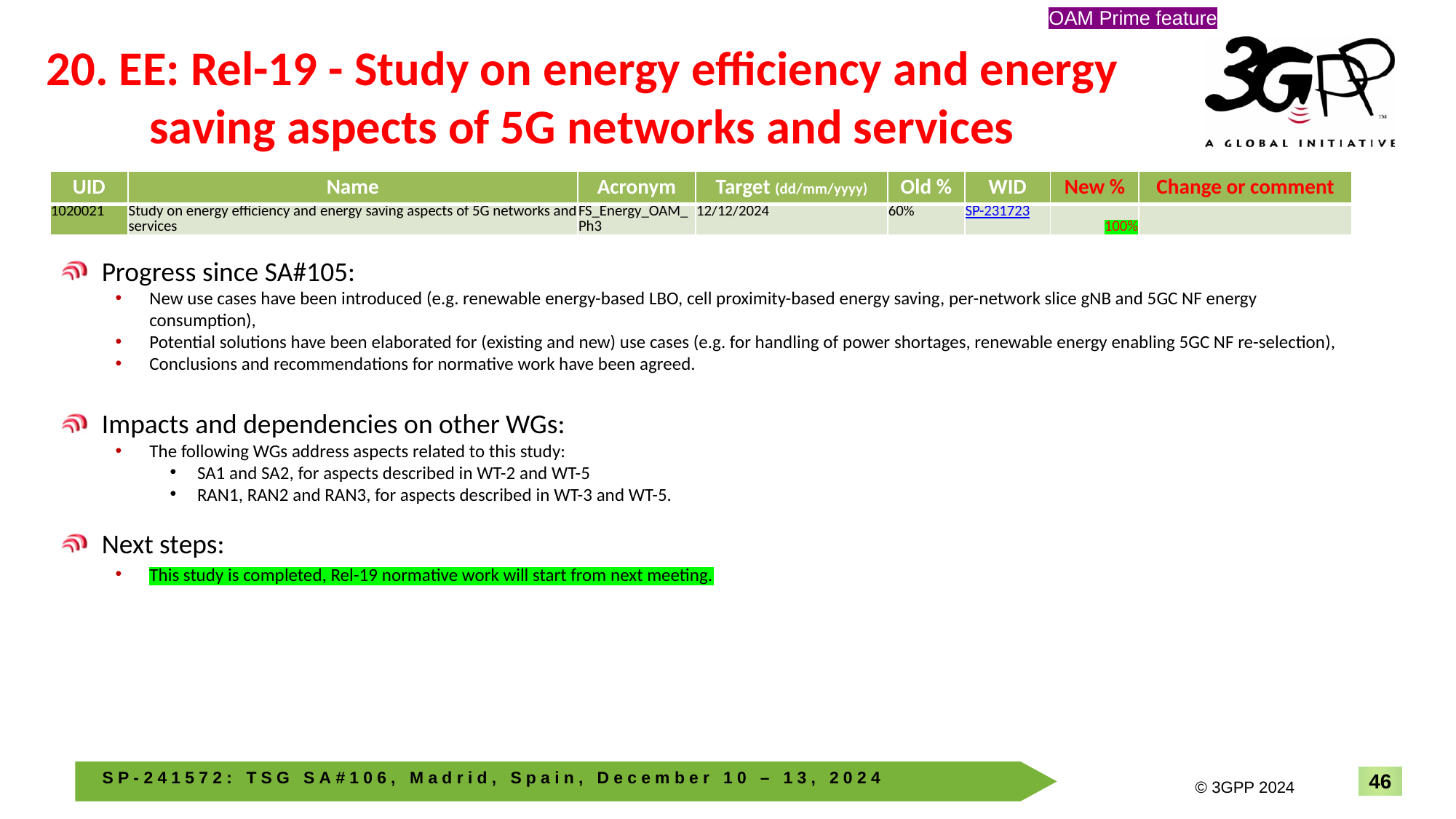

OAM Prime feature
# 20. EE: Rel-19 - Study on energy efficiency and energy saving aspects of 5G networks and services
| UID | Name | Acronym | Target (dd/mm/yyyy) | Old % | WID | New % | Change or comment |
| --- | --- | --- | --- | --- | --- | --- | --- |
| 1020021 | Study on energy efficiency and energy saving aspects of 5G networks and services | FS\_Energy\_OAM\_Ph3 | 12/12/2024 | 60% | SP-231723 | 100% |  |
Progress since SA#105:
New use cases have been introduced (e.g. renewable energy-based LBO, cell proximity-based energy saving, per-network slice gNB and 5GC NF energy consumption),
Potential solutions have been elaborated for (existing and new) use cases (e.g. for handling of power shortages, renewable energy enabling 5GC NF re-selection),
Conclusions and recommendations for normative work have been agreed.

Impacts and dependencies on other WGs:
The following WGs address aspects related to this study:
SA1 and SA2, for aspects described in WT-2 and WT-5
RAN1, RAN2 and RAN3, for aspects described in WT-3 and WT-5.

Next steps:
This study is completed, Rel-19 normative work will start from next meeting.